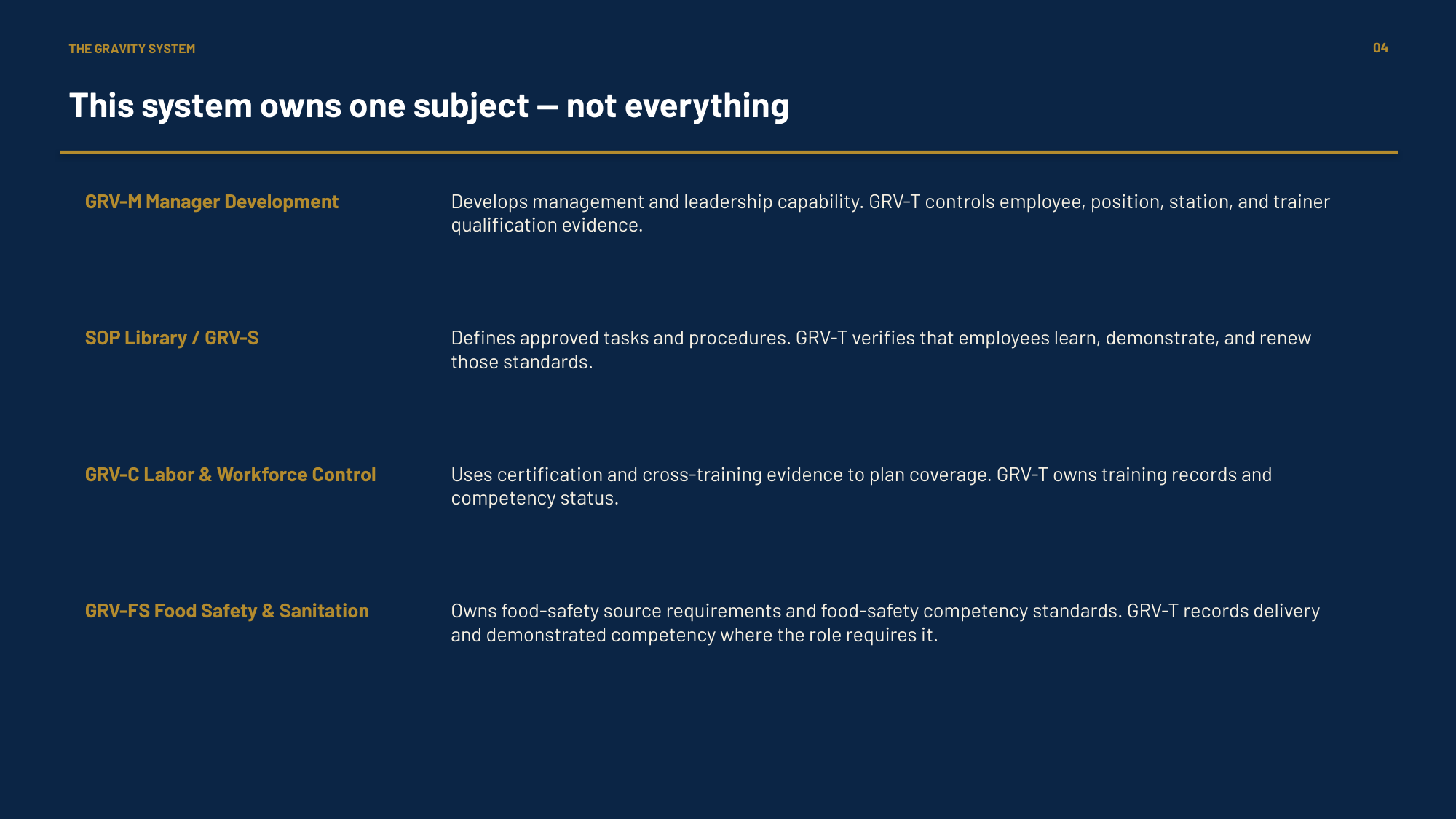

04
THE GRAVITY SYSTEM
This system owns one subject — not everything

GRV-M Manager Development
Develops management and leadership capability. GRV-T controls employee, position, station, and trainer qualification evidence.
SOP Library / GRV-S
Defines approved tasks and procedures. GRV-T verifies that employees learn, demonstrate, and renew those standards.
GRV-C Labor & Workforce Control
Uses certification and cross-training evidence to plan coverage. GRV-T owns training records and competency status.
GRV-FS Food Safety & Sanitation
Owns food-safety source requirements and food-safety competency standards. GRV-T records delivery and demonstrated competency where the role requires it.